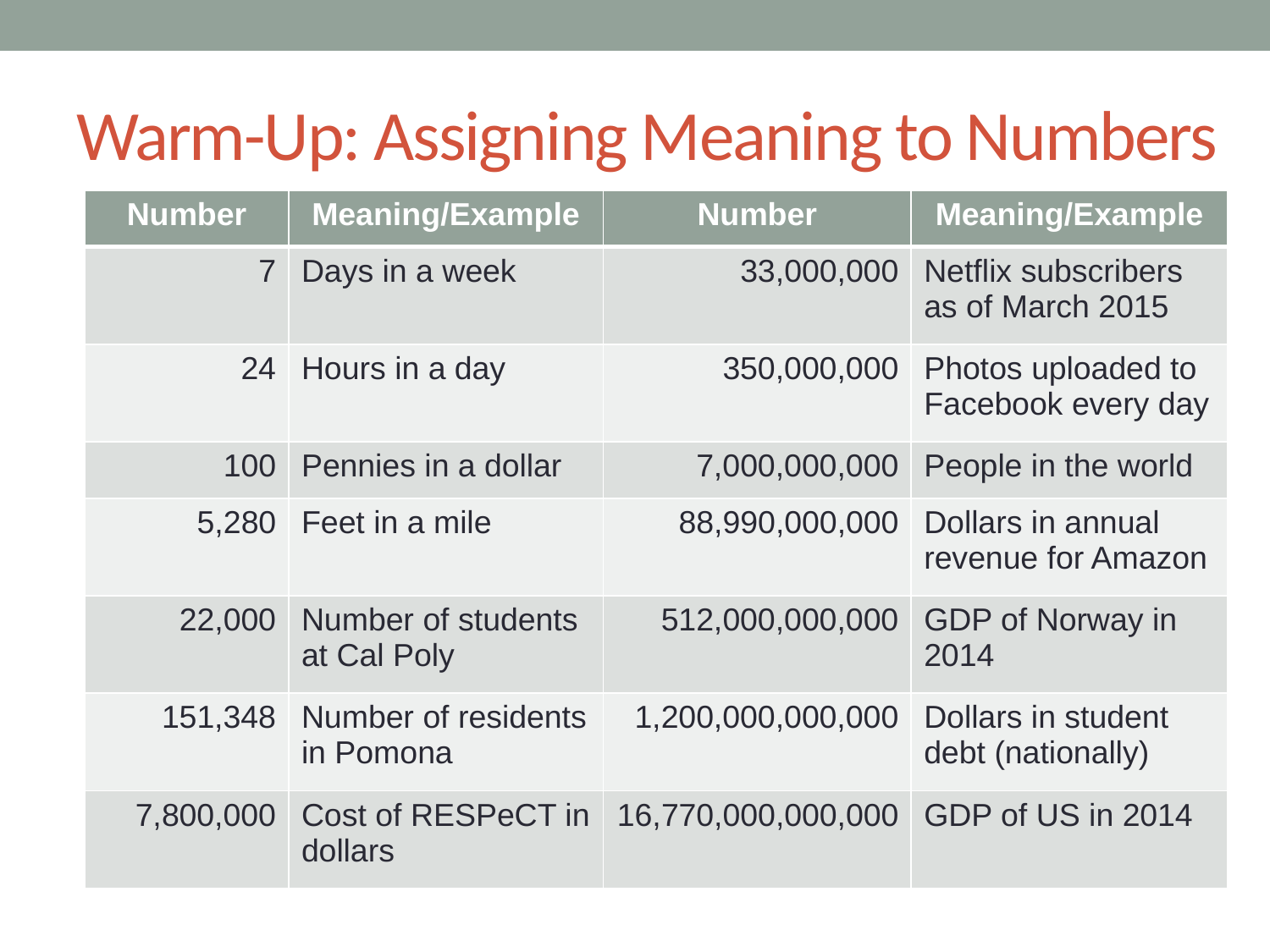

Warm-Up: Assigning Meaning to Numbers
| Number | Meaning/Example | Number | Meaning/Example |
| --- | --- | --- | --- |
| 7 | Days in a week | 33,000,000 | Netflix subscribers as of March 2015 |
| 24 | Hours in a day | 350,000,000 | Photos uploaded to Facebook every day |
| 100 | Pennies in a dollar | 7,000,000,000 | People in the world |
| 5,280 | Feet in a mile | 88,990,000,000 | Dollars in annual revenue for Amazon |
| 22,000 | Number of students at Cal Poly | 512,000,000,000 | GDP of Norway in 2014 |
| 151,348 | Number of residents in Pomona | 1,200,000,000,000 | Dollars in student debt (nationally) |
| 7,800,000 | Cost of RESPeCT in dollars | 16,770,000,000,000 | GDP of US in 2014 |